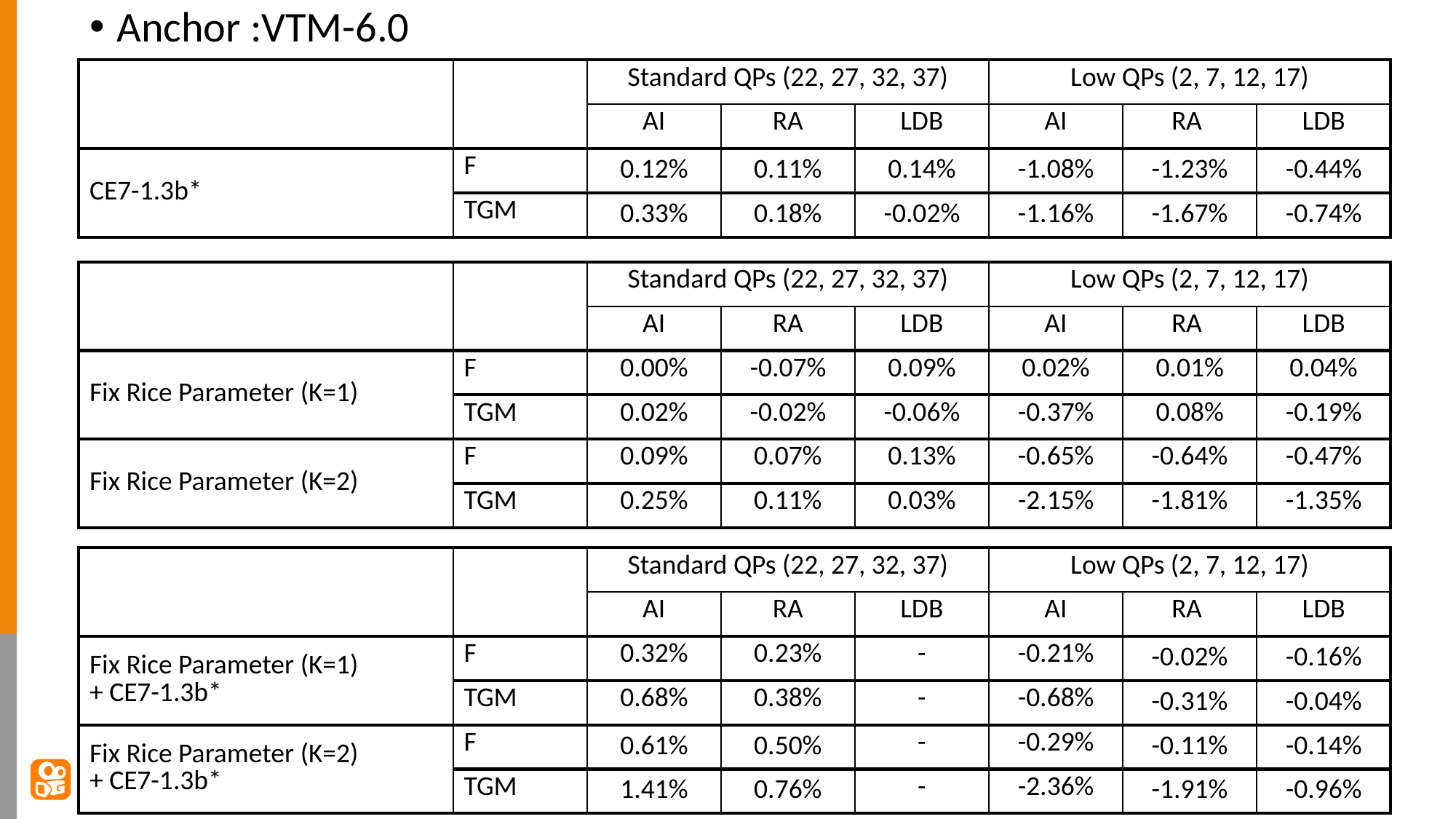

Anchor :VTM-6.0
|  |  | Standard QPs (22, 27, 32, 37) |  |  | Low QPs (2, 7, 12, 17) |  |  |
| --- | --- | --- | --- | --- | --- | --- | --- |
|  |  | AI | RA | LDB | AI | RA | LDB |
| CE7-1.3b\* | F | 0.12% | 0.11% | 0.14% | -1.08% | -1.23% | -0.44% |
|  | TGM | 0.33% | 0.18% | -0.02% | -1.16% | -1.67% | -0.74% |
|  |  | Standard QPs (22, 27, 32, 37) |  |  | Low QPs (2, 7, 12, 17) |  |  |
| --- | --- | --- | --- | --- | --- | --- | --- |
|  |  | AI | RA | LDB | AI | RA | LDB |
| Fix Rice Parameter (K=1) | F | 0.00% | -0.07% | 0.09% | 0.02% | 0.01% | 0.04% |
|  | TGM | 0.02% | -0.02% | -0.06% | -0.37% | 0.08% | -0.19% |
| Fix Rice Parameter (K=2) | F | 0.09% | 0.07% | 0.13% | -0.65% | -0.64% | -0.47% |
|  | TGM | 0.25% | 0.11% | 0.03% | -2.15% | -1.81% | -1.35% |
|  |  | Standard QPs (22, 27, 32, 37) |  |  | Low QPs (2, 7, 12, 17) |  |  |
| --- | --- | --- | --- | --- | --- | --- | --- |
|  |  | AI | RA | LDB | AI | RA | LDB |
| Fix Rice Parameter (K=1) + CE7-1.3b\* | F | 0.32% | 0.23% | - | -0.21% | -0.02% | -0.16% |
|  | TGM | 0.68% | 0.38% | - | -0.68% | -0.31% | -0.04% |
| Fix Rice Parameter (K=2) + CE7-1.3b\* | F | 0.61% | 0.50% | - | -0.29% | -0.11% | -0.14% |
|  | TGM | 1.41% | 0.76% | - | -2.36% | -1.91% | -0.96% |